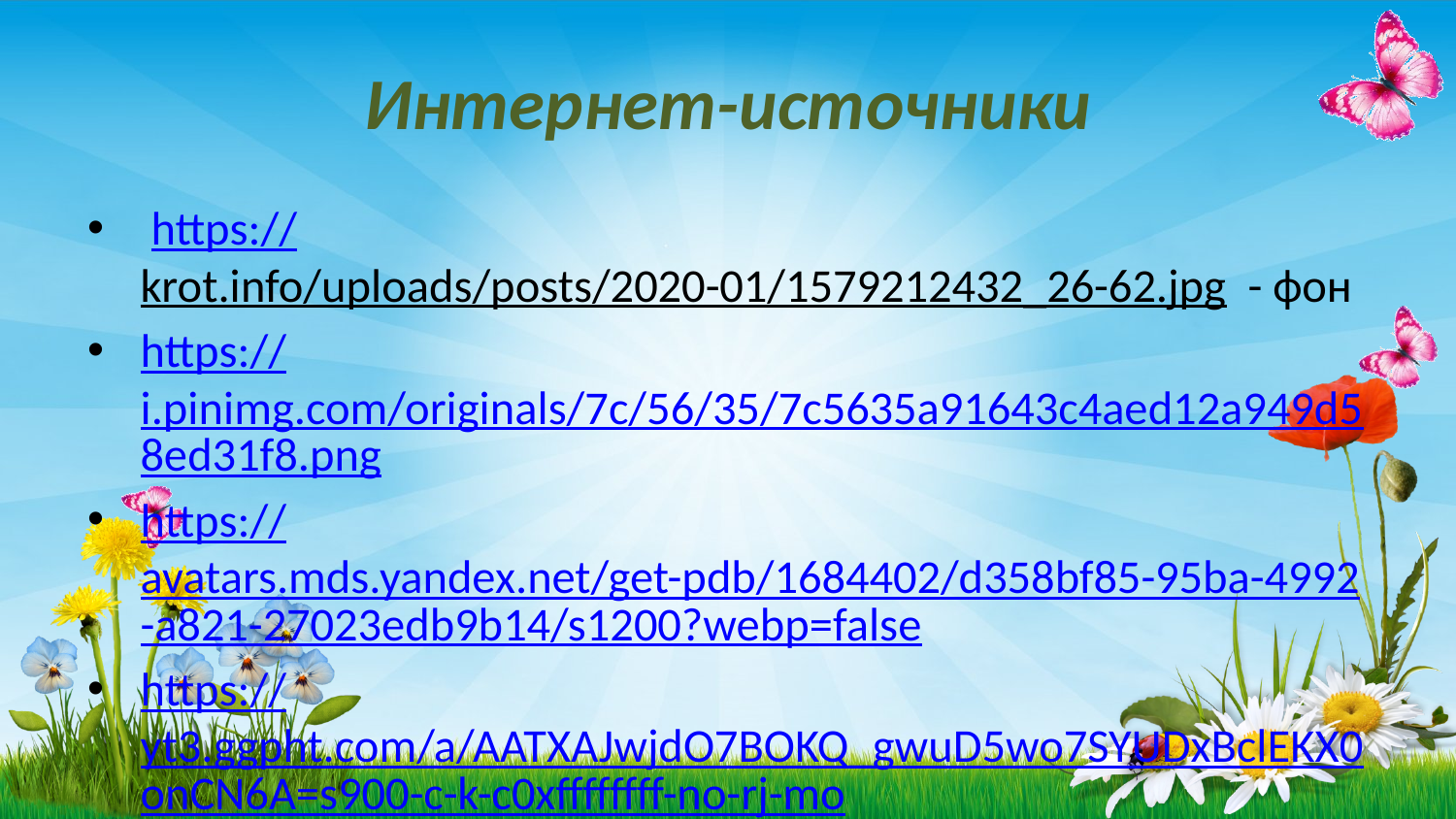

# Интернет-источники
 https://krot.info/uploads/posts/2020-01/1579212432_26-62.jpg  - фон
https://i.pinimg.com/originals/7c/56/35/7c5635a91643c4aed12a949d58ed31f8.png
https://avatars.mds.yandex.net/get-pdb/1684402/d358bf85-95ba-4992-a821-27023edb9b14/s1200?webp=false
https://yt3.ggpht.com/a/AATXAJwjdO7BOKQ_gwuD5wo7SYUDxBclEKX0onCN6A=s900-c-k-c0xffffffff-no-rj-mo